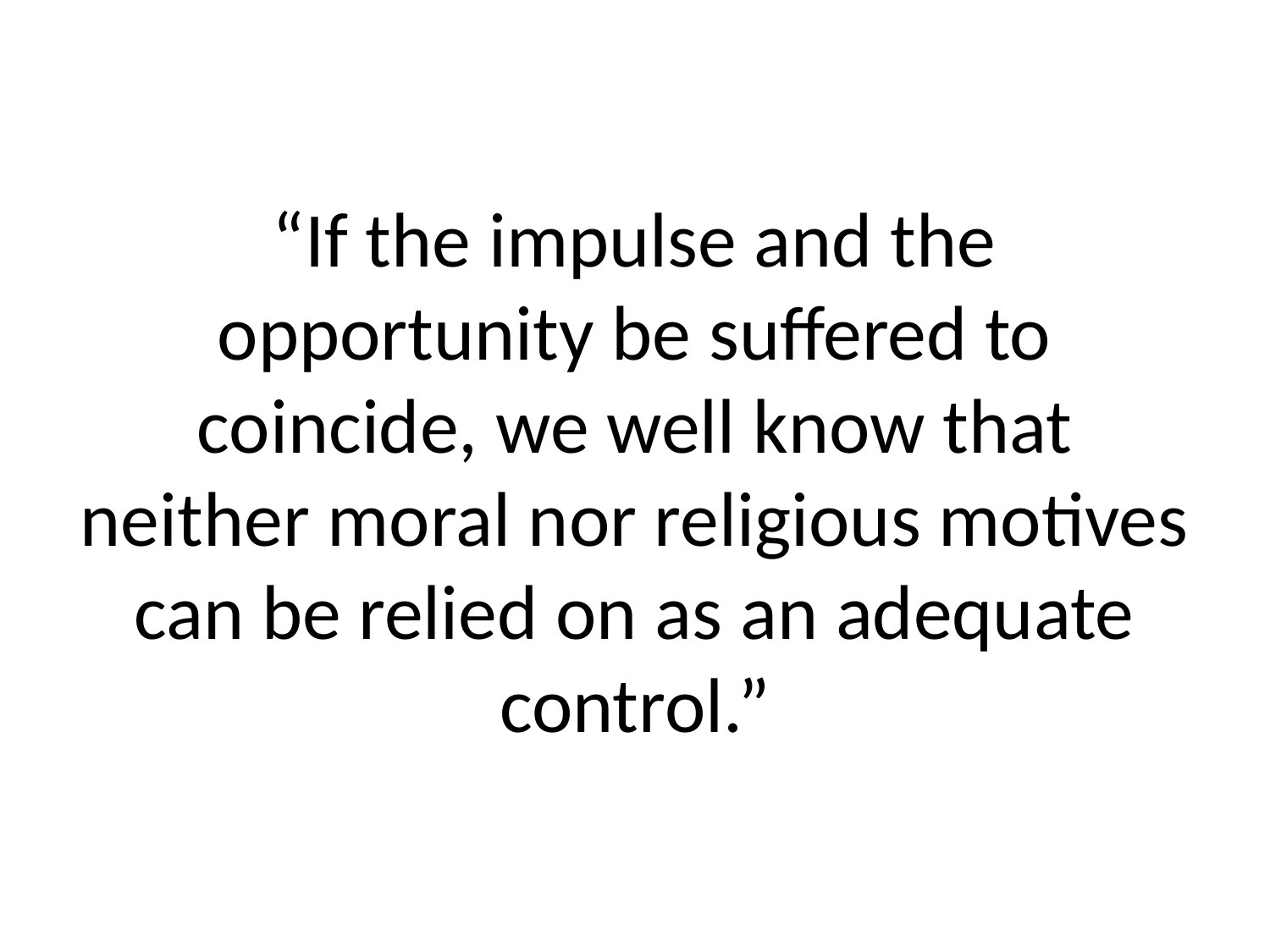

# “If the impulse and the opportunity be suffered to coincide, we well know that neither moral nor religious motives can be relied on as an adequate control.”